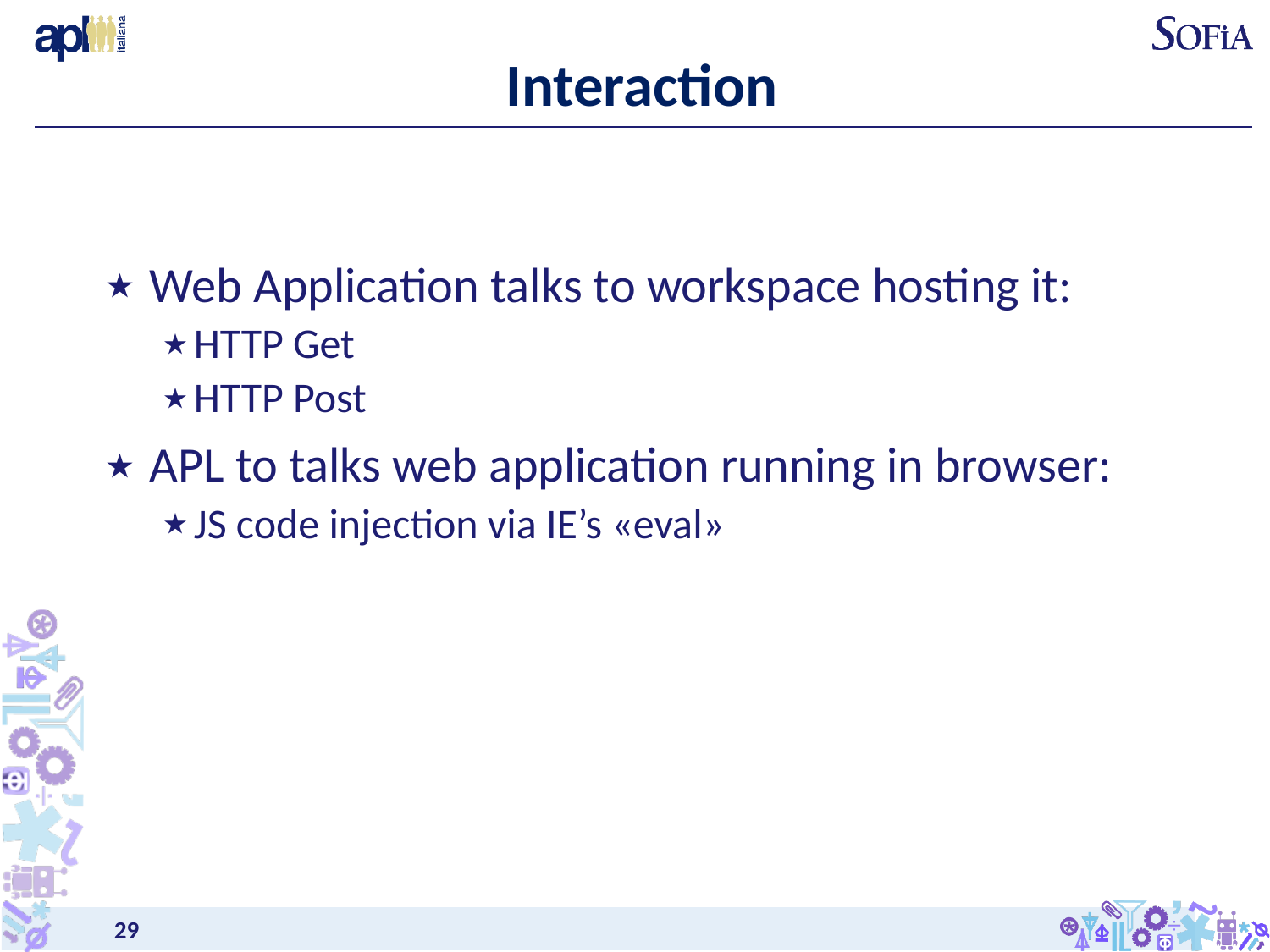

# Interaction
Web Application talks to workspace hosting it:
HTTP Get
HTTP Post
APL to talks web application running in browser:
JS code injection via IE’s «eval»